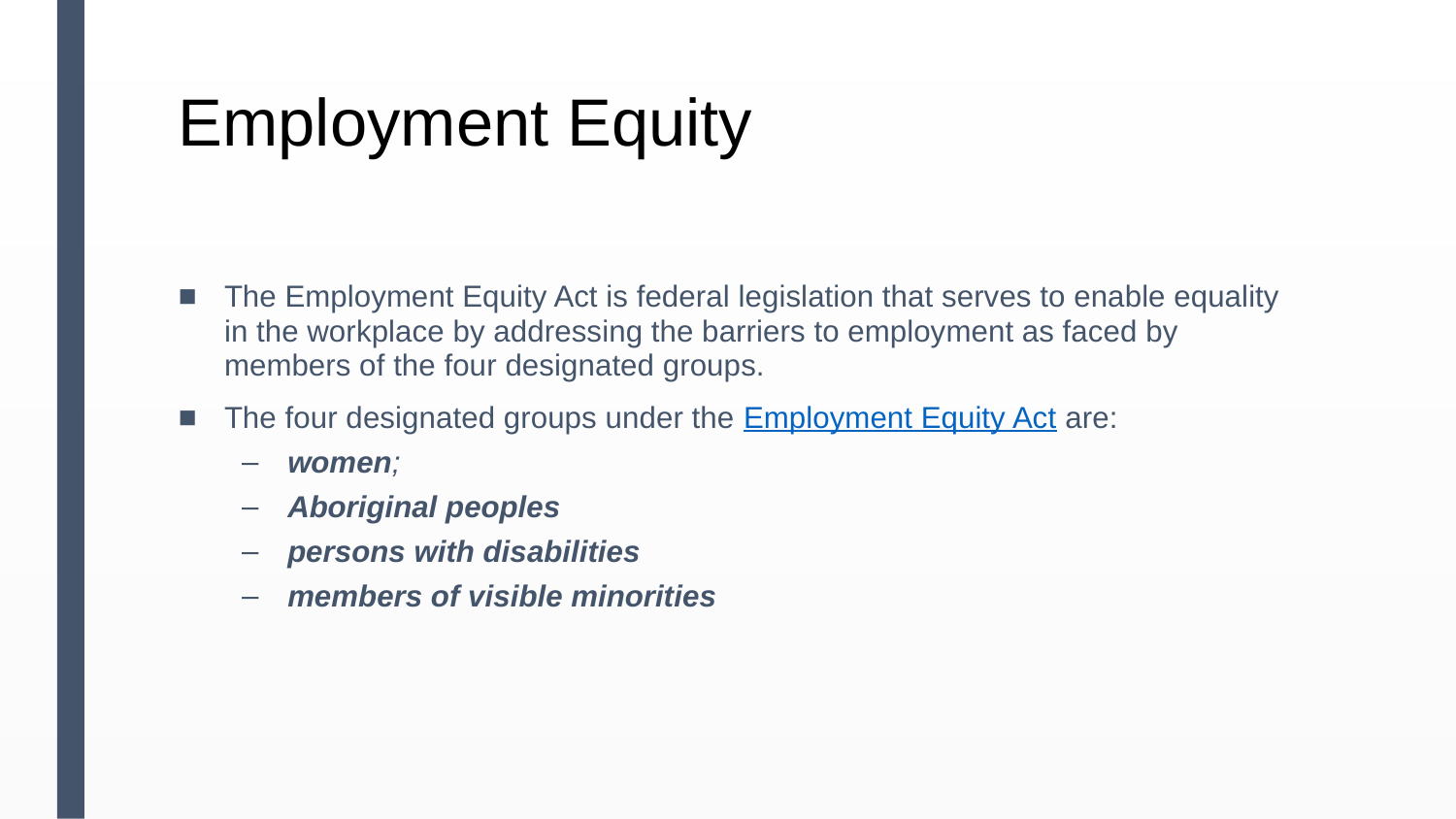

# Employment Equity​
The Employment Equity Act is federal legislation that serves to enable equality in the workplace by addressing the barriers to employment as faced by members of the four designated groups.
The four designated groups under the Employment Equity Act are:​
women;​
Aboriginal peoples ​
persons with disabilities ​
members of visible minorities ​